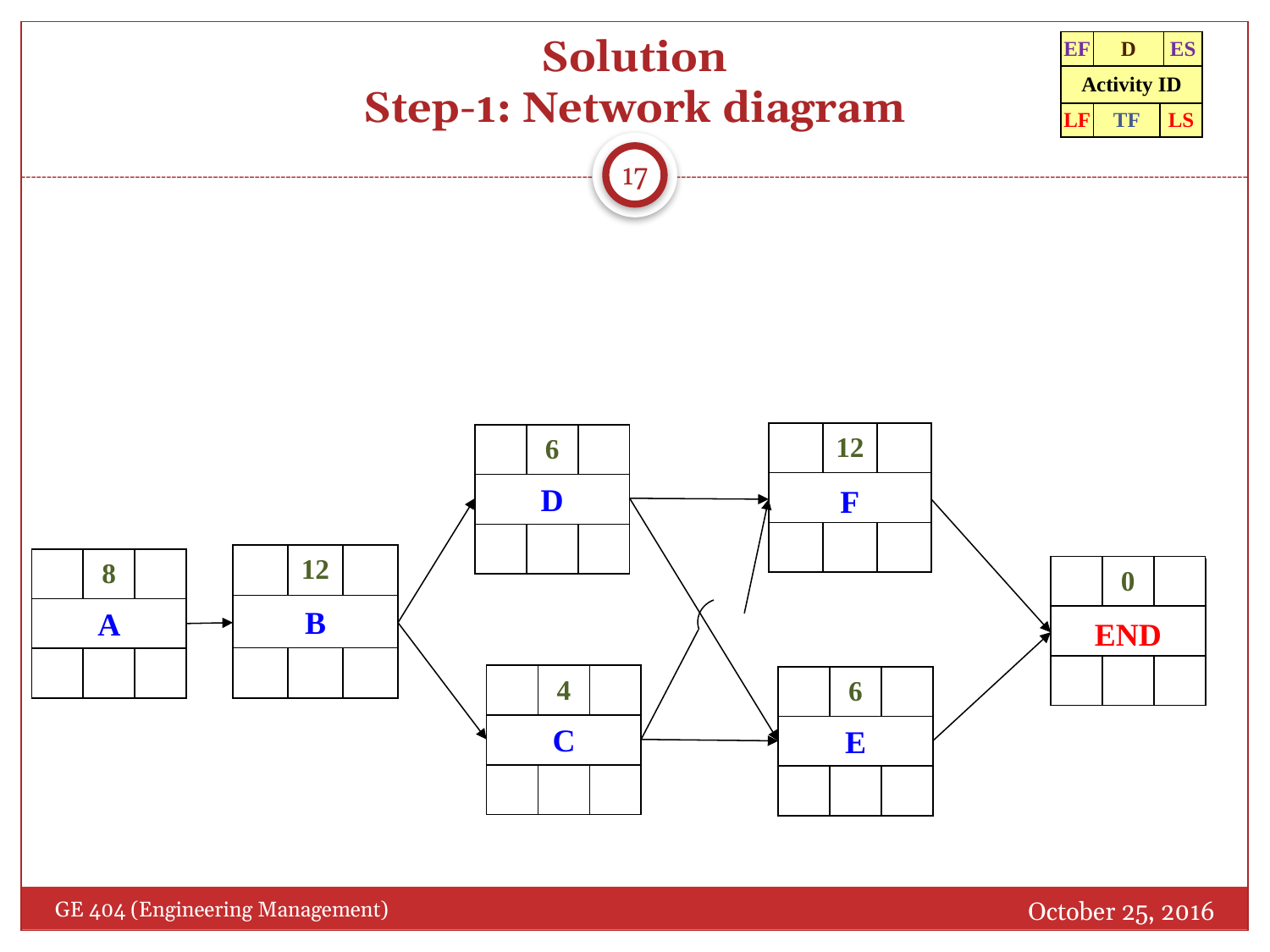

# Solution Step-1: Network diagram
| EF | D |  | ES |
| --- | --- | --- | --- |
| Activity ID |  |  |  |
| LF | TF | LS |  |
17

12

F

D

6

E

6

0

END

12

B

A

8

C

4

October 25, 2016
GE 404 (Engineering Management)